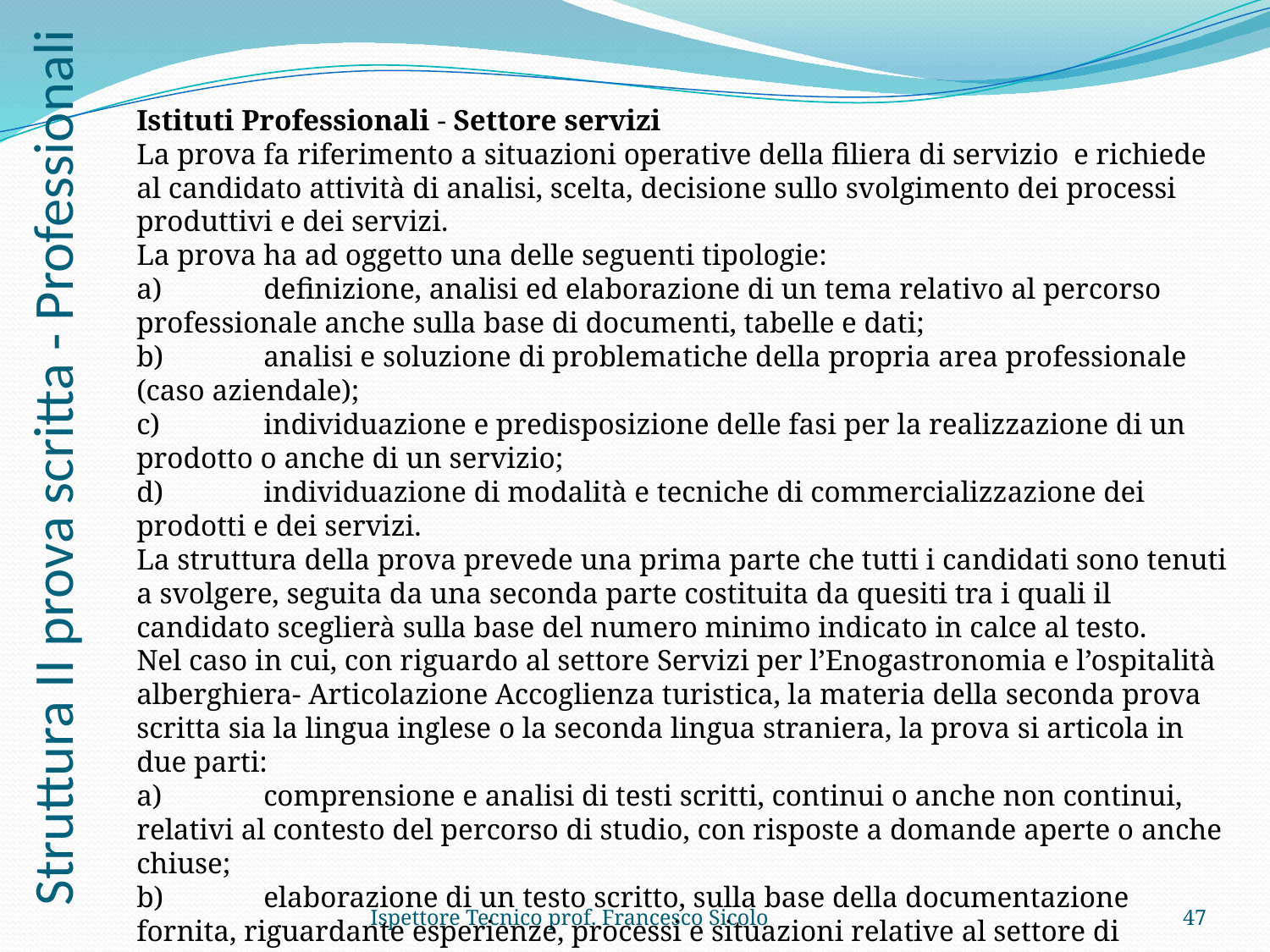

Istituti Professionali - Settore servizi
La prova fa riferimento a situazioni operative della filiera di servizio  e richiede al candidato attività di analisi, scelta, decisione sullo svolgimento dei processi produttivi e dei servizi.
La prova ha ad oggetto una delle seguenti tipologie:
a)	definizione, analisi ed elaborazione di un tema relativo al percorso professionale anche sulla base di documenti, tabelle e dati;
b)	analisi e soluzione di problematiche della propria area professionale (caso aziendale);
c)	individuazione e predisposizione delle fasi per la realizzazione di un prodotto o anche di un servizio;
d)	individuazione di modalità e tecniche di commercializzazione dei prodotti e dei servizi.
La struttura della prova prevede una prima parte che tutti i candidati sono tenuti a svolgere, seguita da una seconda parte costituita da quesiti tra i quali il candidato sceglierà sulla base del numero minimo indicato in calce al testo.
Nel caso in cui, con riguardo al settore Servizi per l’Enogastronomia e l’ospitalità alberghiera- Articolazione Accoglienza turistica, la materia della seconda prova scritta sia la lingua inglese o la seconda lingua straniera, la prova si articola in due parti:
a)	comprensione e analisi di testi scritti, continui o anche non continui, relativi al contesto del percorso di studio, con risposte a domande aperte o anche chiuse;
b)	elaborazione di un testo scritto, sulla base della documentazione fornita, riguardante esperienze, processi e situazioni relative al settore di indirizzo.
# Struttura II prova scritta - Professionali
Ispettore Tecnico prof. Francesco Sicolo
47